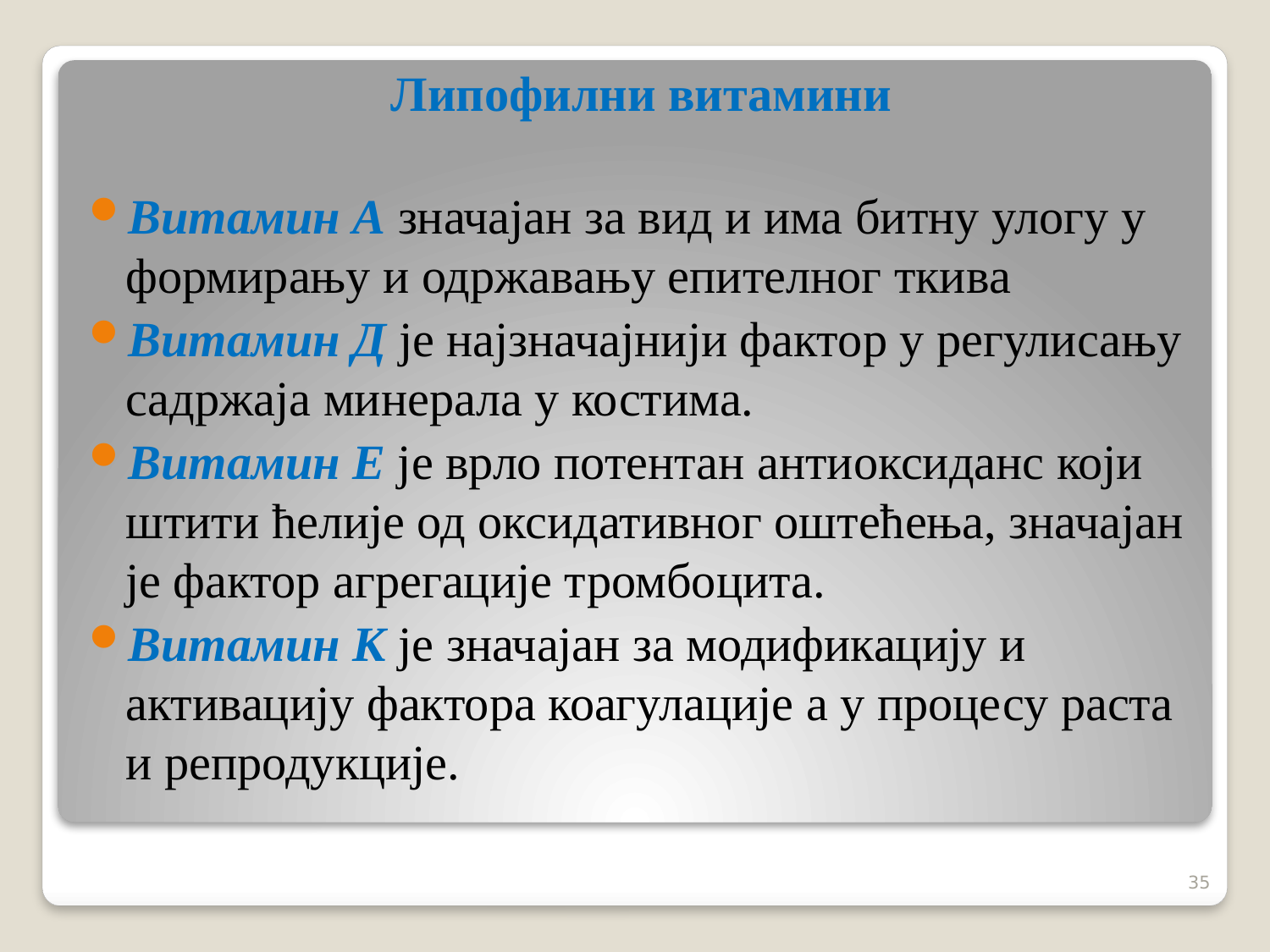

Липофилни витамини
Витамин А значајан за вид и има битну улогу у формирању и одржавању епителног ткива
Витамин Д је најзначајнији фактор у регулисању садржаја минерала у костима.
Витамин Е је врло потентан антиоксиданс који штити ћелије од оксидативног оштећења, значајан је фактор агрегације тромбоцита.
Витамин К је значајан за модификацију и активацију фактора коагулације а у процесу раста и репродукције.
35